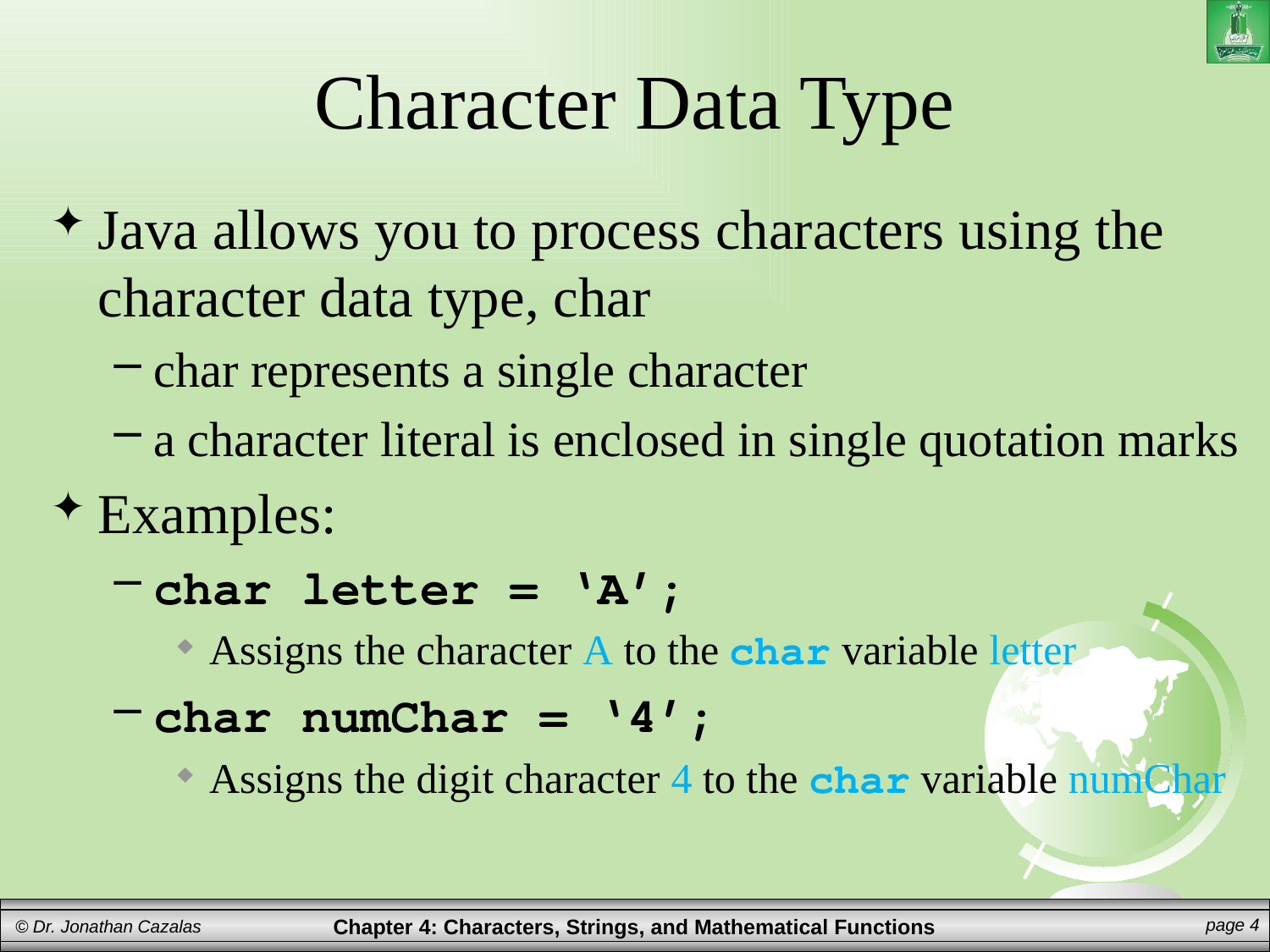

# Character Data Type
Java allows you to process characters using the character data type, char
char represents a single character
a character literal is enclosed in single quotation marks
Examples:
char letter = ‘A’;
Assigns the character A to the char variable letter
char numChar = ‘4’;
Assigns the digit character 4 to the char variable numChar